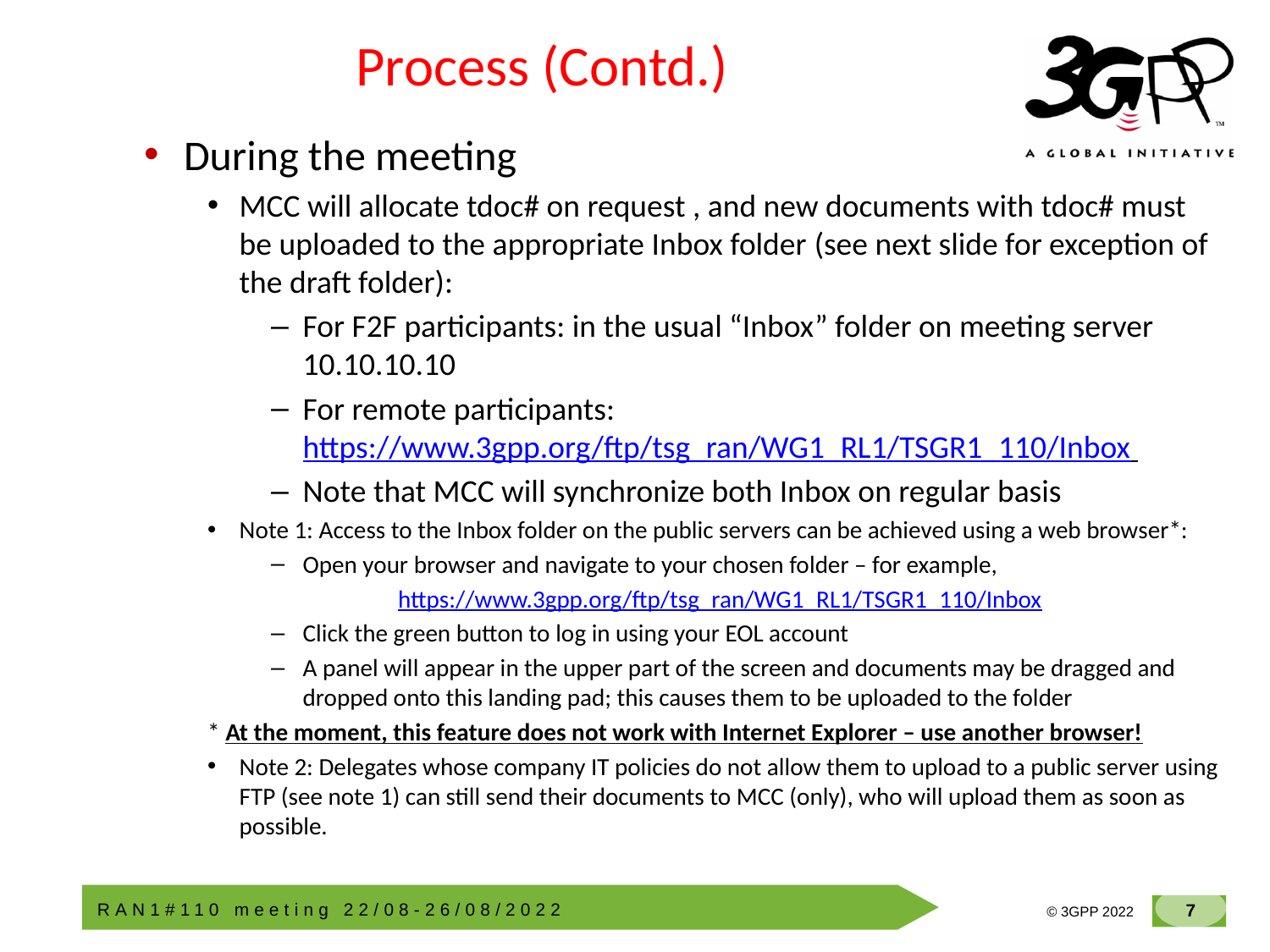

# Process (Contd.)
During the meeting
MCC will allocate tdoc# on request , and new documents with tdoc# must be uploaded to the appropriate Inbox folder (see next slide for exception of the draft folder):
For F2F participants: in the usual “Inbox” folder on meeting server 10.10.10.10
For remote participants: https://www.3gpp.org/ftp/tsg_ran/WG1_RL1/TSGR1_110/Inbox
Note that MCC will synchronize both Inbox on regular basis
Note 1: Access to the Inbox folder on the public servers can be achieved using a web browser*:
Open your browser and navigate to your chosen folder – for example,
	https://www.3gpp.org/ftp/tsg_ran/WG1_RL1/TSGR1_110/Inbox
Click the green button to log in using your EOL account
A panel will appear in the upper part of the screen and documents may be dragged and dropped onto this landing pad; this causes them to be uploaded to the folder
* At the moment, this feature does not work with Internet Explorer – use another browser!
Note 2: Delegates whose company IT policies do not allow them to upload to a public server using FTP (see note 1) can still send their documents to MCC (only), who will upload them as soon as possible.